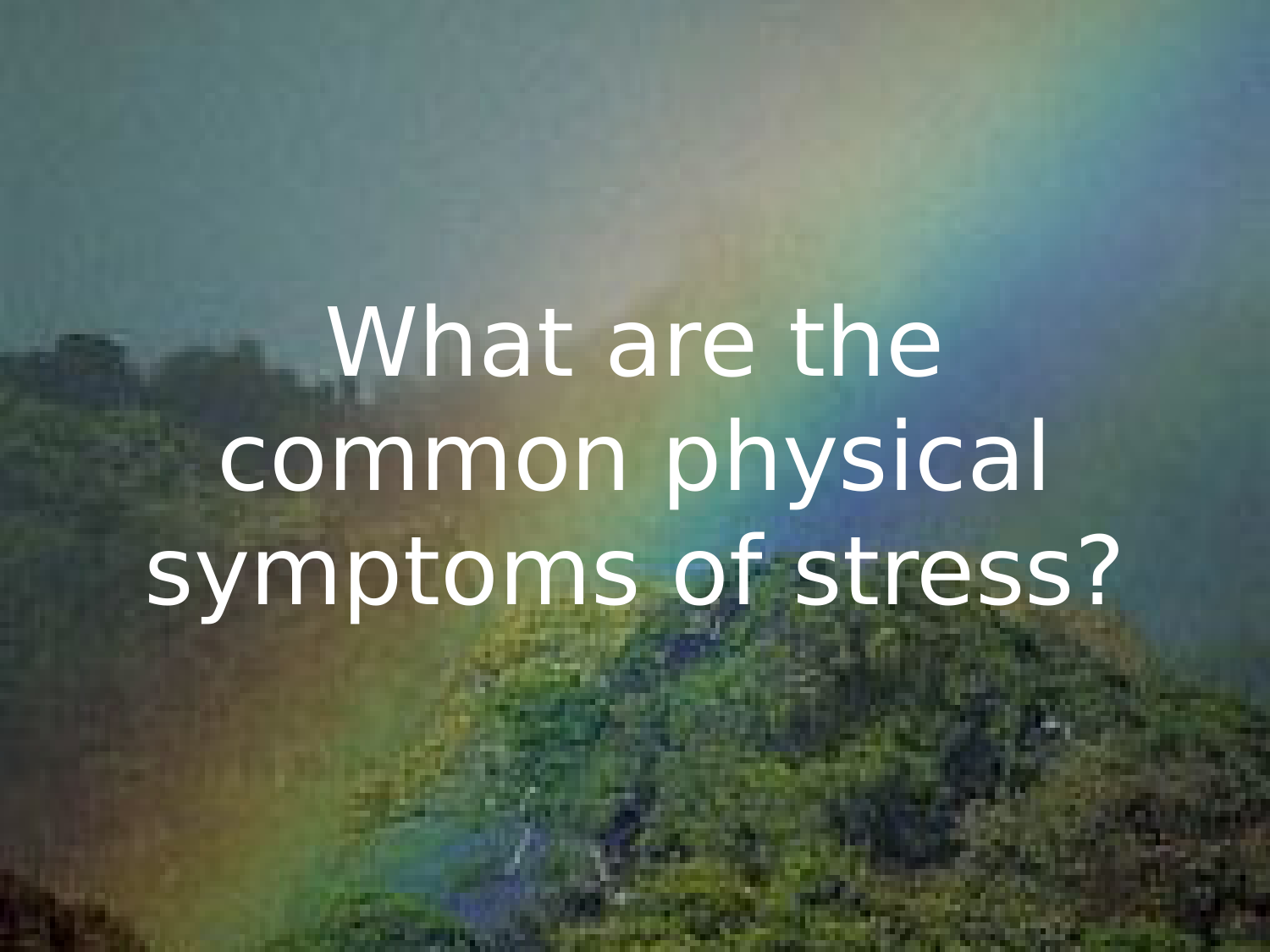

What are the common physical symptoms of stress?